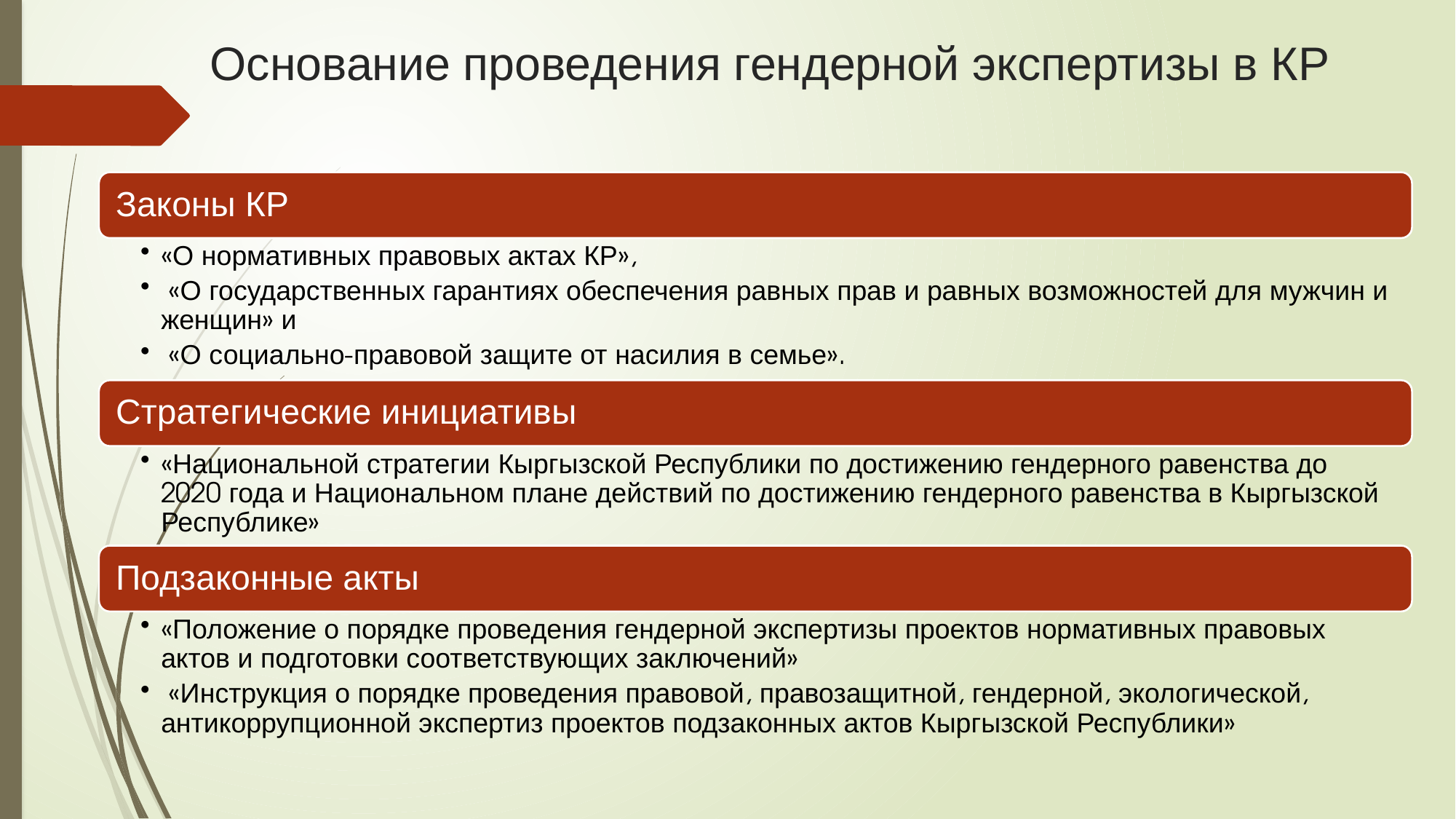

# Основание проведения гендерной экспертизы в КР
Законы КР
«О нормативных правовых актах КР»,
 «О государственных гарантиях обеспечения равных прав и равных возможностей для мужчин и женщин» и
 «О социально-правовой защите от насилия в семье».
Стратегические инициативы
«Национальной стратегии Кыргызской Республики по достижению гендерного равенства до 2020 года и Национальном плане действий по достижению гендерного равенства в Кыргызской Республике»
Подзаконные акты
«Положение о порядке проведения гендерной экспертизы проектов нормативных правовых актов и подготовки соответствующих заключений»
 «Инструкция о порядке проведения правовой, правозащитной, гендерной, экологической, антикоррупционной экспертиз проектов подзаконных актов Кыргызской Республики»